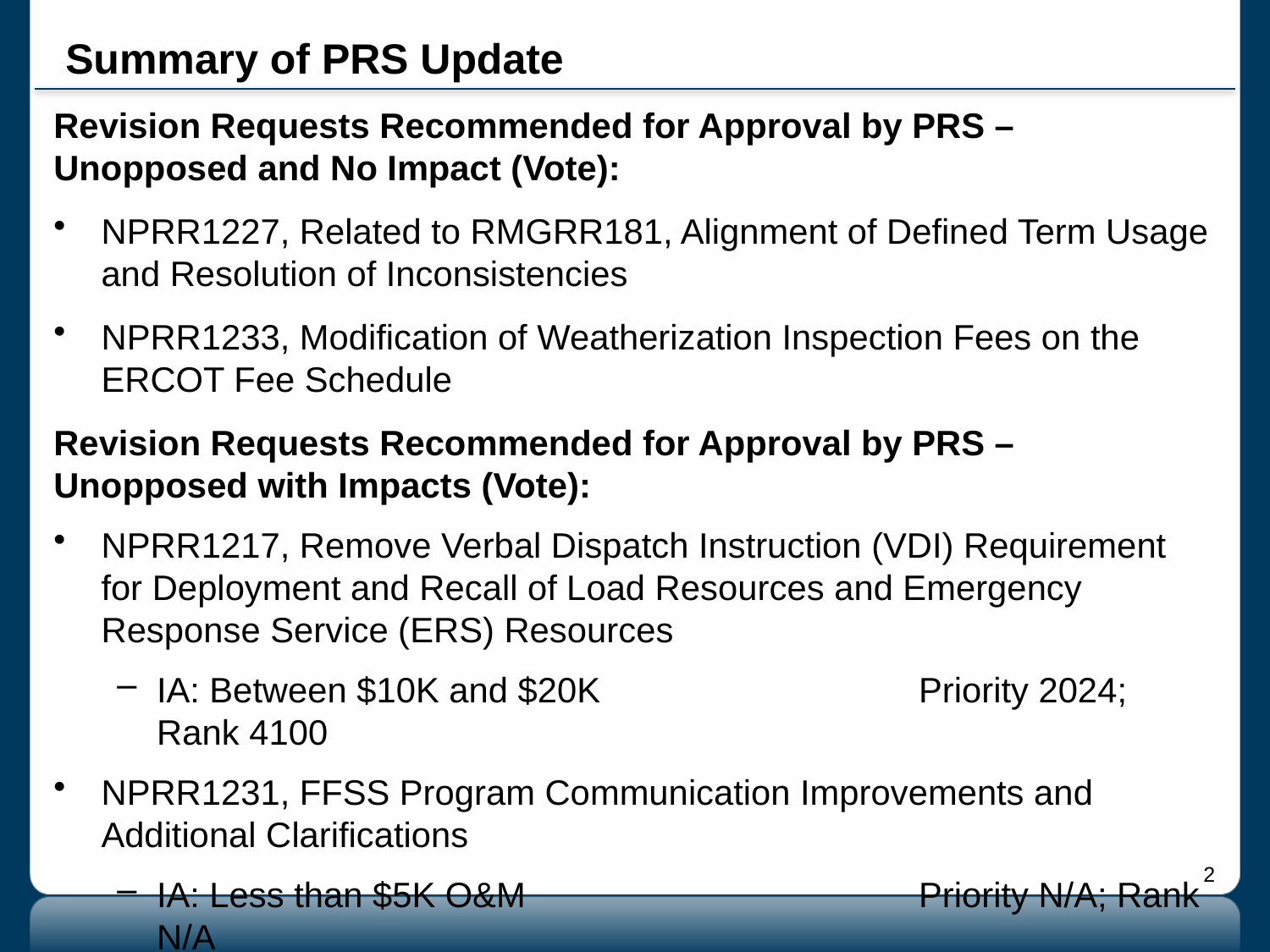

# Summary of PRS Update
Revision Requests Recommended for Approval by PRS – Unopposed and No Impact (Vote):
NPRR1227, Related to RMGRR181, Alignment of Defined Term Usage and Resolution of Inconsistencies
NPRR1233, Modification of Weatherization Inspection Fees on the ERCOT Fee Schedule
Revision Requests Recommended for Approval by PRS – Unopposed with Impacts (Vote):
NPRR1217, Remove Verbal Dispatch Instruction (VDI) Requirement for Deployment and Recall of Load Resources and Emergency Response Service (ERS) Resources
IA: Between $10K and $20K			Priority 2024; Rank 4100
NPRR1231, FFSS Program Communication Improvements and Additional Clarifications
IA: Less than $5K O&M				Priority N/A; Rank N/A